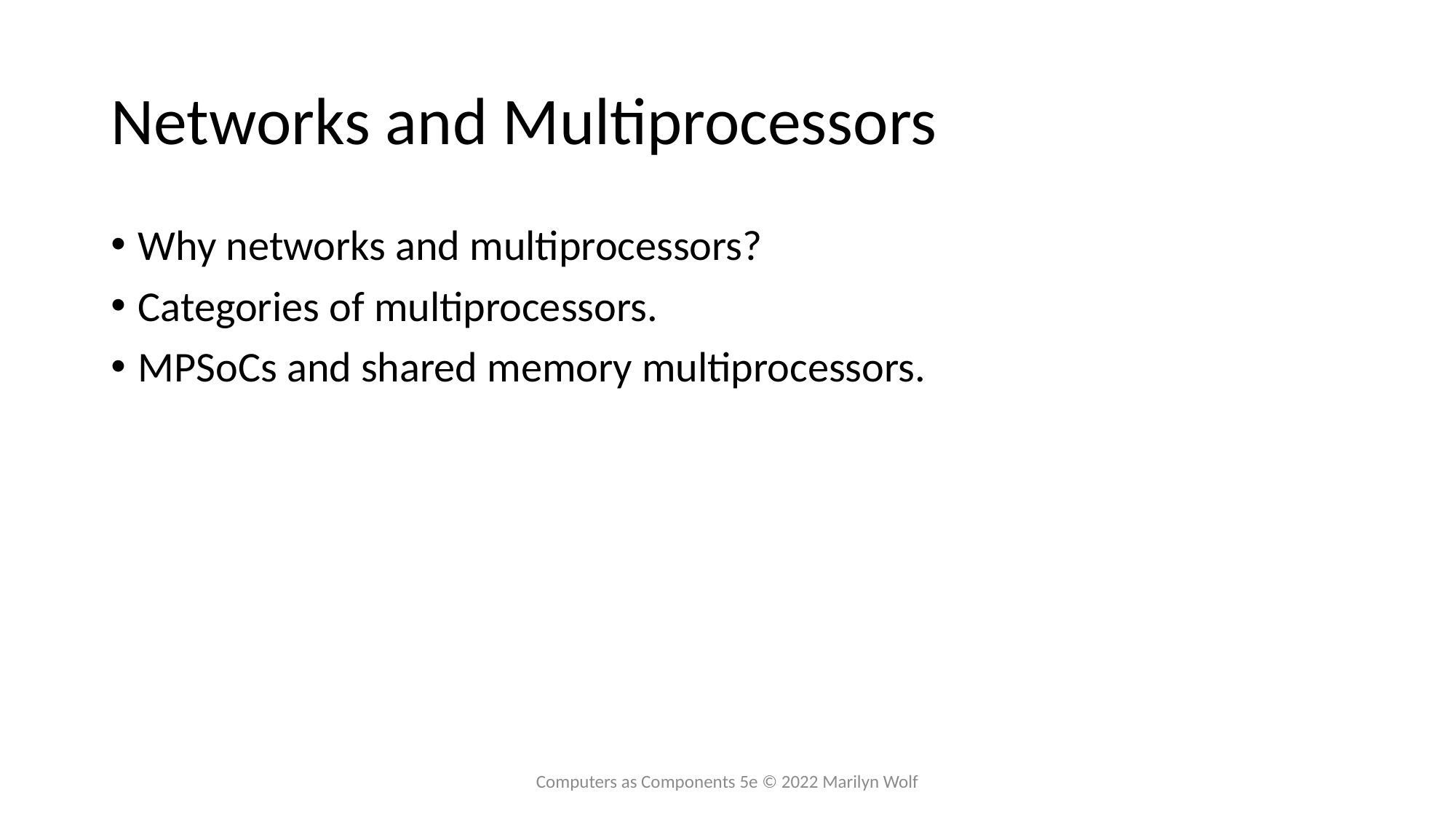

# Networks and Multiprocessors
Why networks and multiprocessors?
Categories of multiprocessors.
MPSoCs and shared memory multiprocessors.
Computers as Components 5e © 2022 Marilyn Wolf